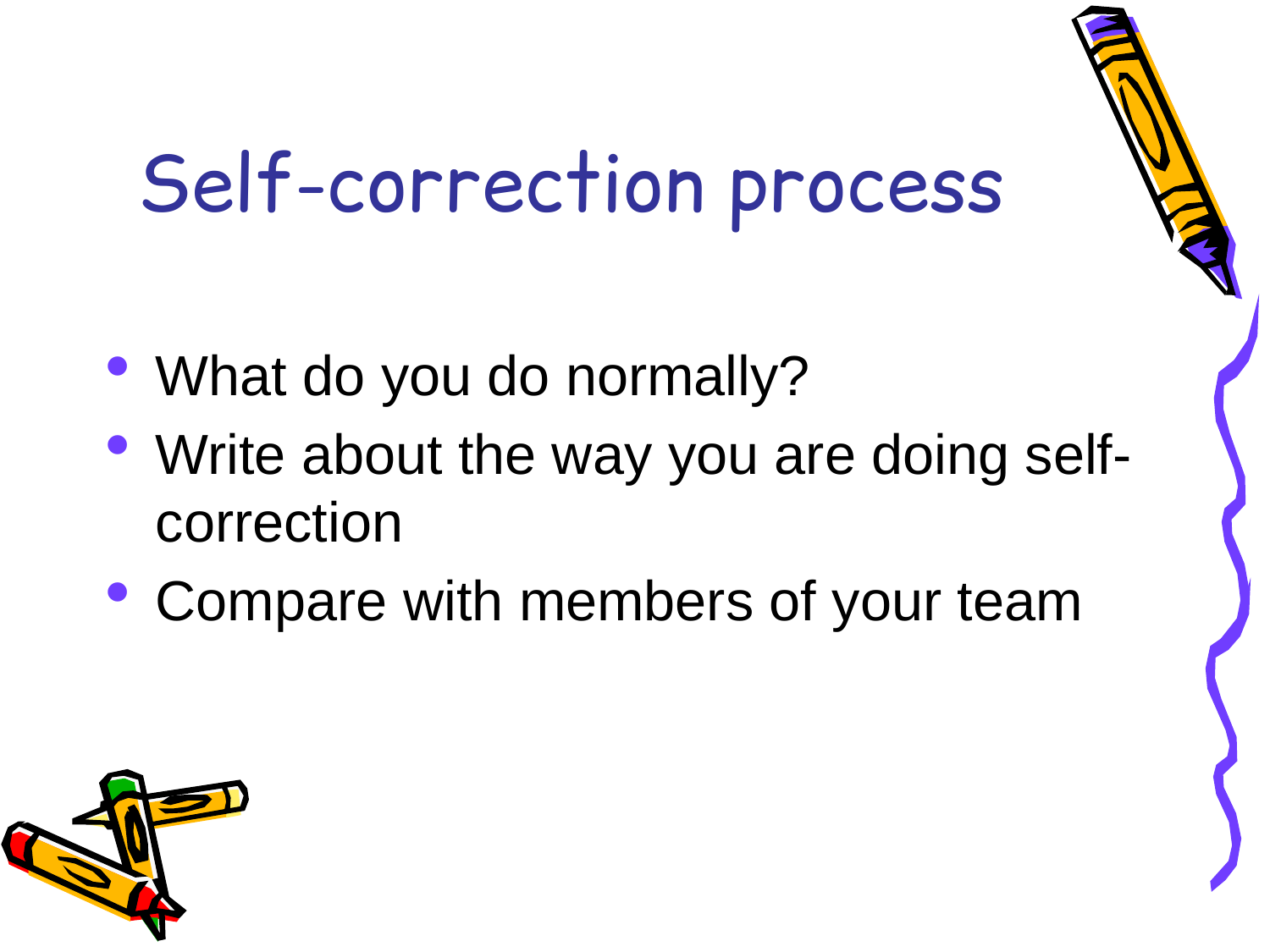

# Self-correction process

What do you do normally?
Write about the way you are doing self-correction
Compare with members of your team